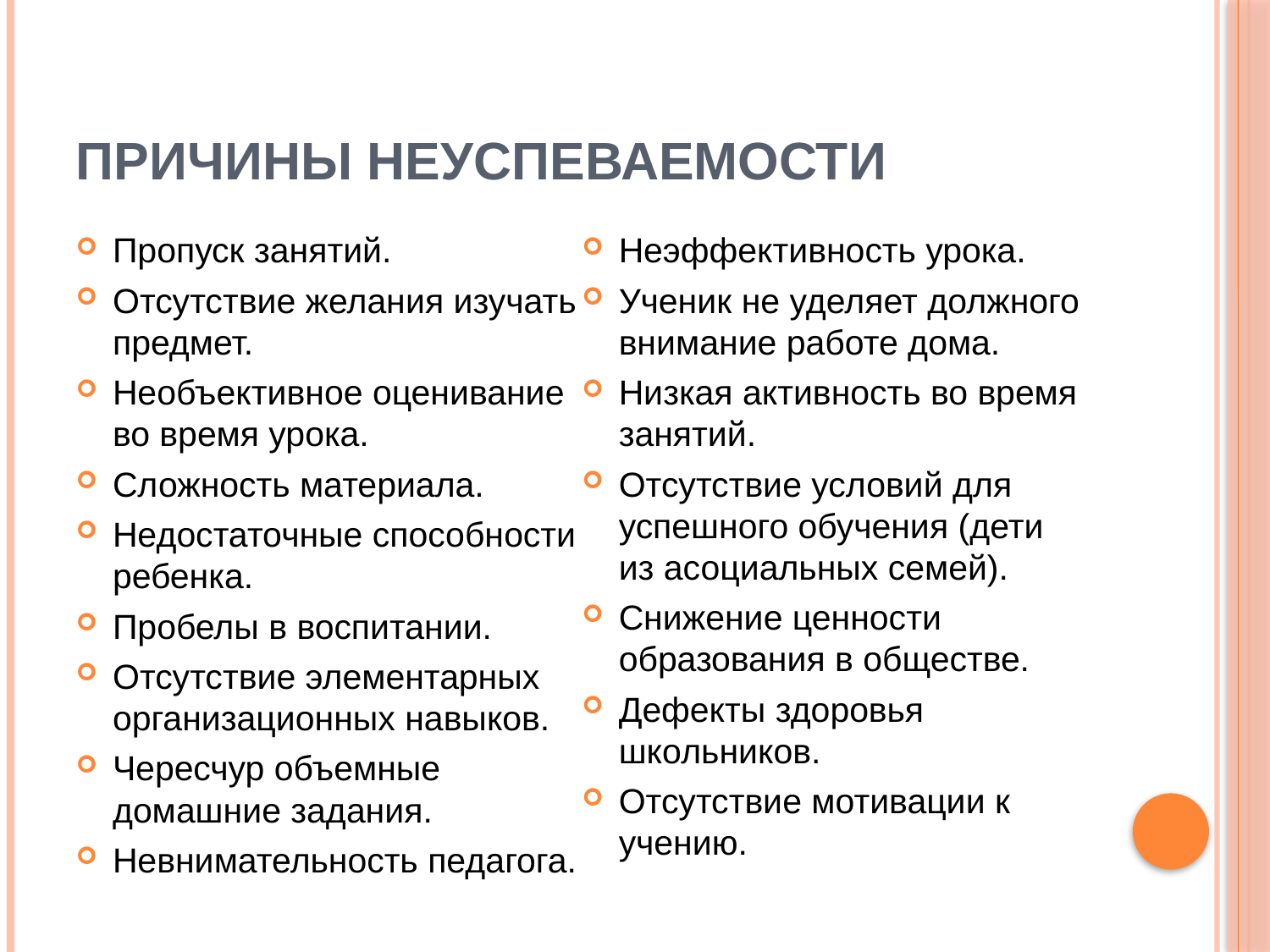

# Причины неуспеваемости
Пропуск занятий.
Отсутствие желания изучать предмет.
Необъективное оценивание во время урока.
Сложность материала.
Недостаточные способности ребенка.
Пробелы в воспитании.
Отсутствие элементарных организационных навыков.
Чересчур объемные домашние задания.
Невнимательность педагога.
Неэффективность урока.
Ученик не уделяет должного внимание работе дома.
Низкая активность во время занятий.
Отсутствие условий для успешного обучения (дети из асоциальных семей).
Снижение ценности образования в обществе.
Дефекты здоровья школьников.
Отсутствие мотивации к учению.